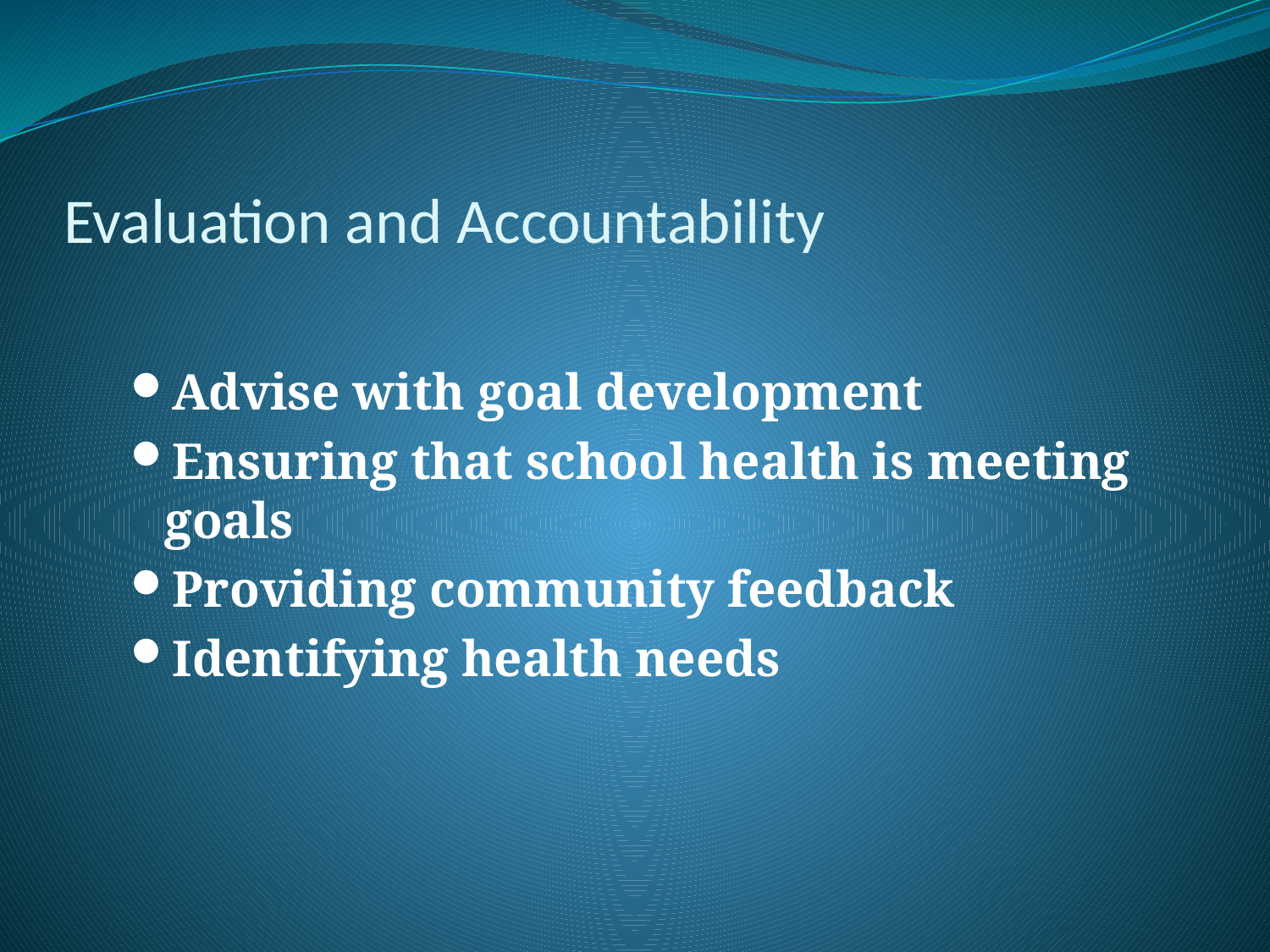

# Evaluation and Accountability

Advise with goal development
Ensuring that school health is meeting goals
Providing community feedback
Identifying health needs